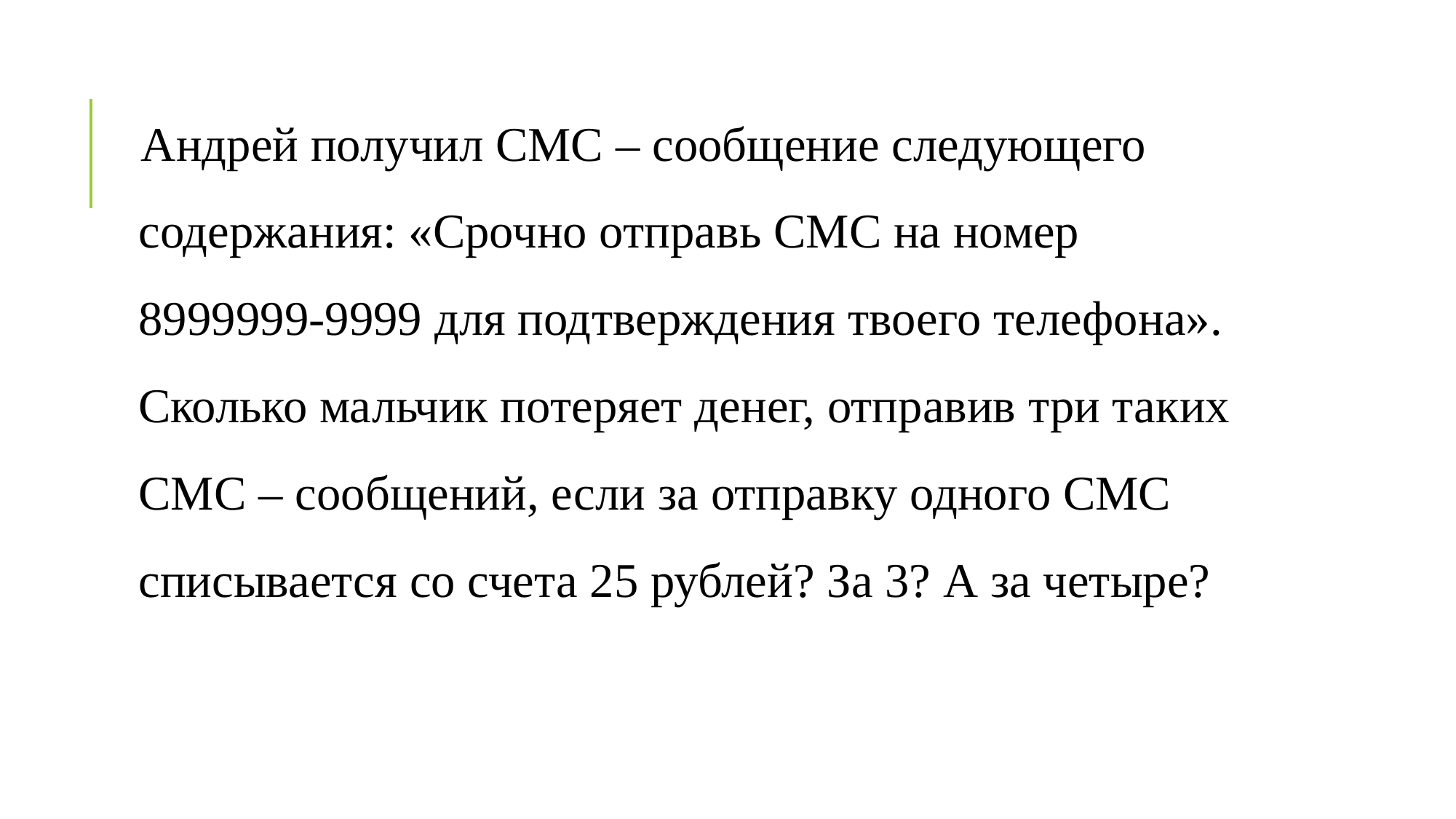

Андрей получил СМС – сообщение следующего содержания: «Срочно отправь СМС на номер 8999999-9999 для подтверждения твоего телефона». Сколько мальчик потеряет денег, отправив три таких СМС – сообщений, если за отправку одного СМС списывается со счета 25 рублей? За 3? А за четыре?